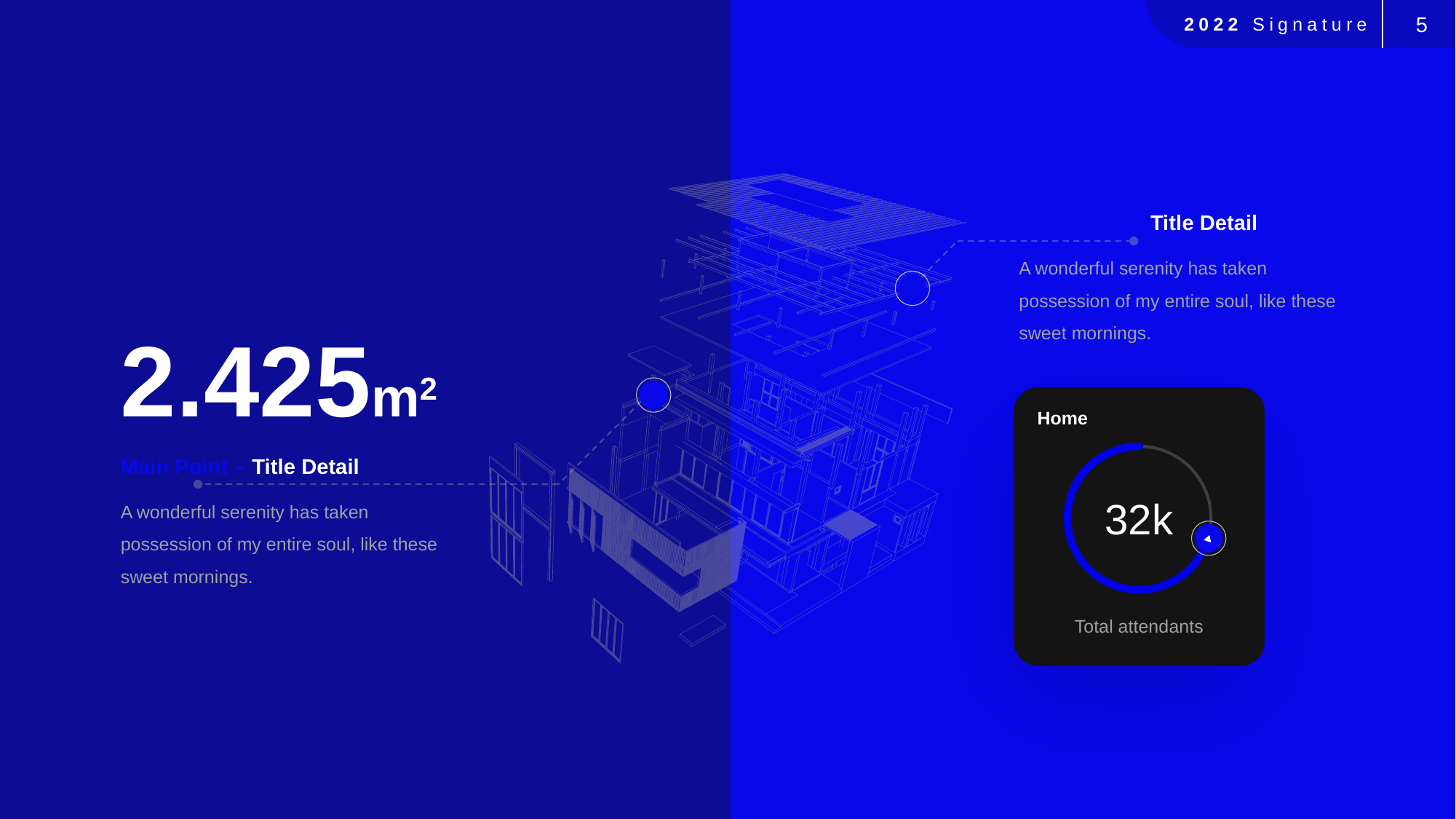

Main Point – Title Detail
A wonderful serenity has taken possession of my entire soul, like these sweet mornings.

2.425m2

Home

32k

Total attendants
Main Point – Title Detail
A wonderful serenity has taken possession of my entire soul, like these sweet mornings.